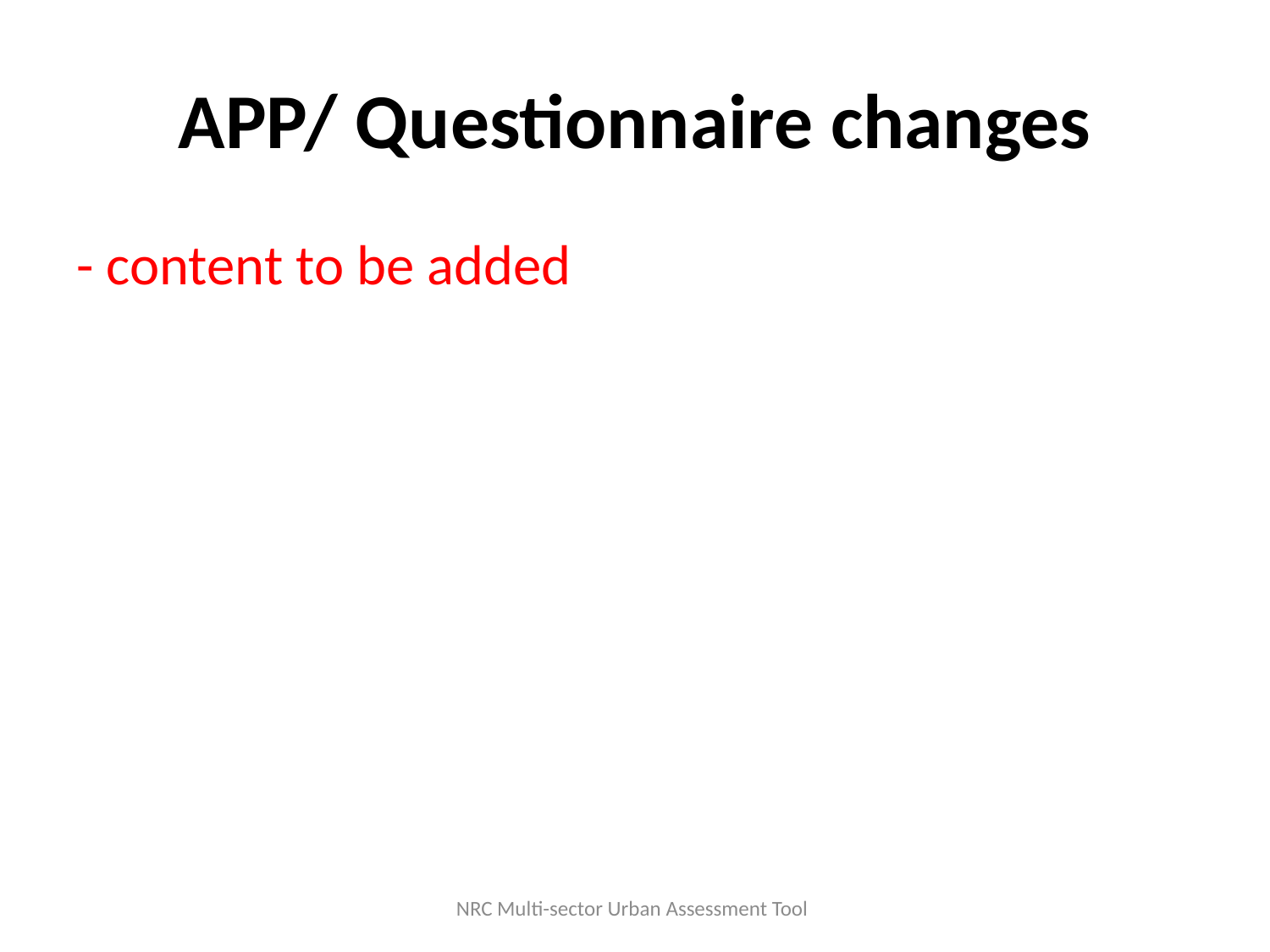

# APP/ Questionnaire changes
- content to be added
NRC Multi-sector Urban Assessment Tool